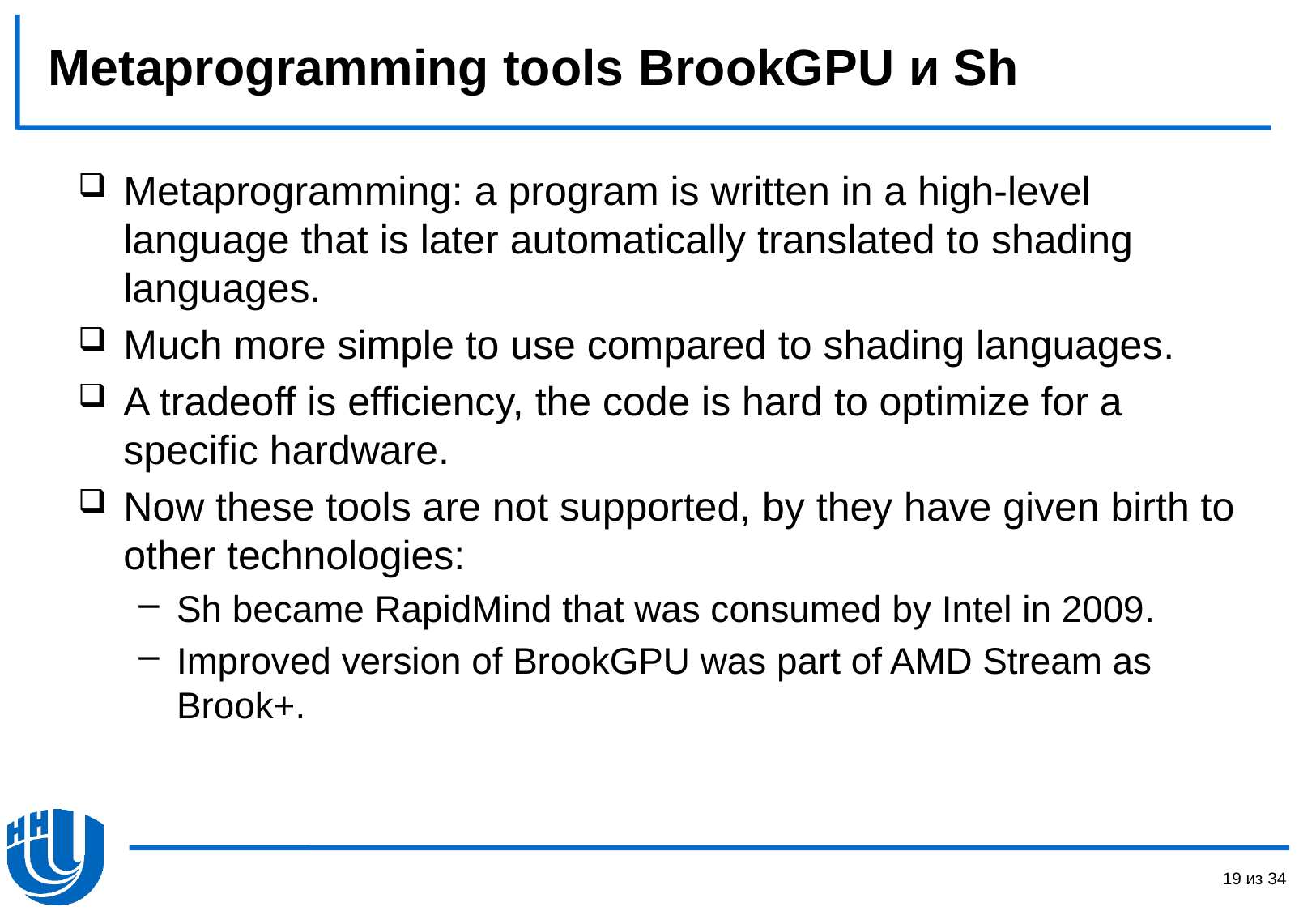

# Metaprogramming tools BrookGPU и Sh
Metaprogramming: a program is written in a high-level language that is later automatically translated to shading languages.
Much more simple to use compared to shading languages.
A tradeoff is efficiency, the code is hard to optimize for a specific hardware.
Now these tools are not supported, by they have given birth to other technologies:
Sh became RapidMind that was consumed by Intel in 2009.
Improved version of BrookGPU was part of AMD Stream as Brook+.

19